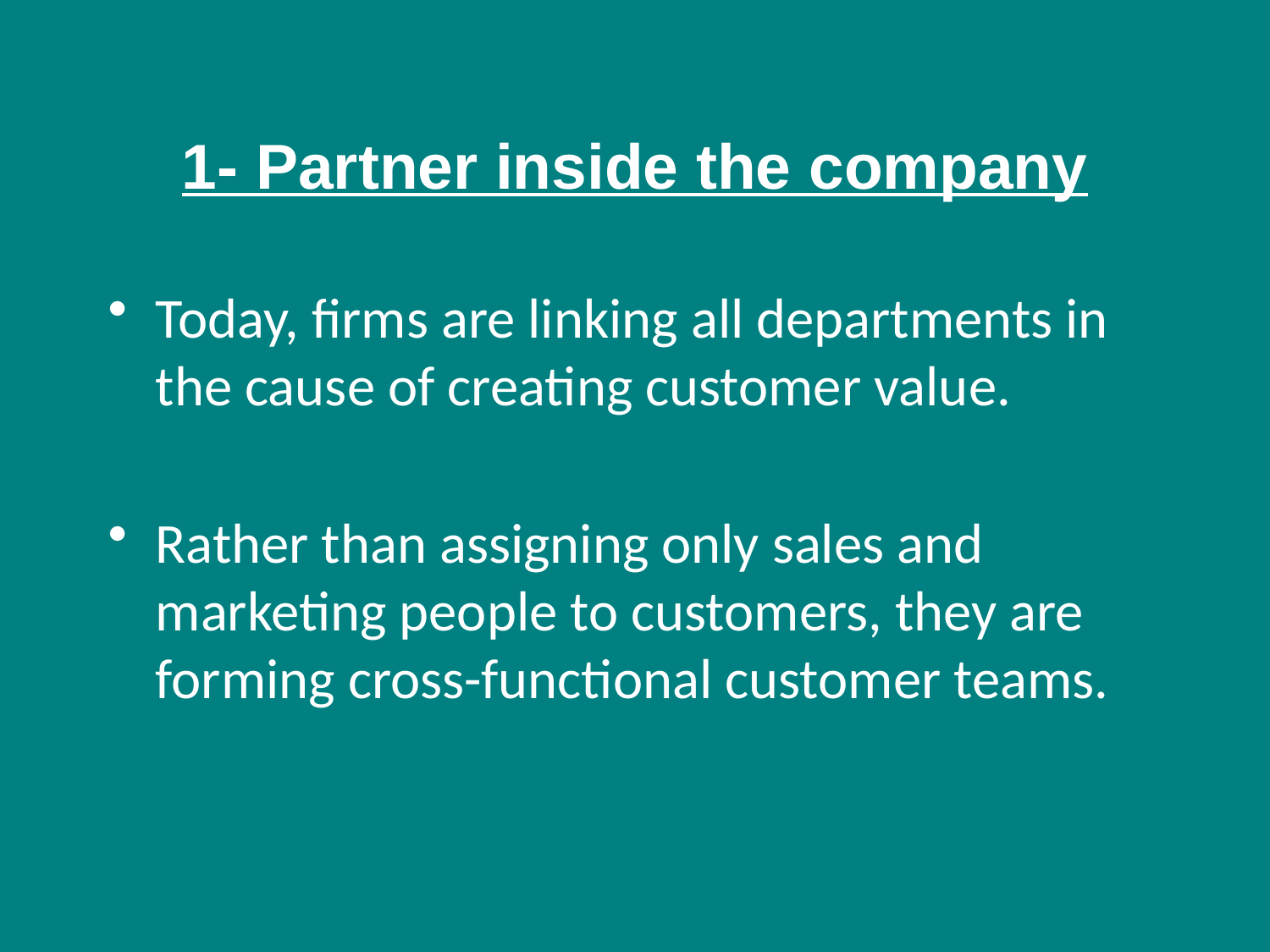

# 1- Partner inside the company
Today, firms are linking all departments in the cause of creating customer value.

Rather than assigning only sales and marketing people to customers, they are forming cross-functional customer teams.